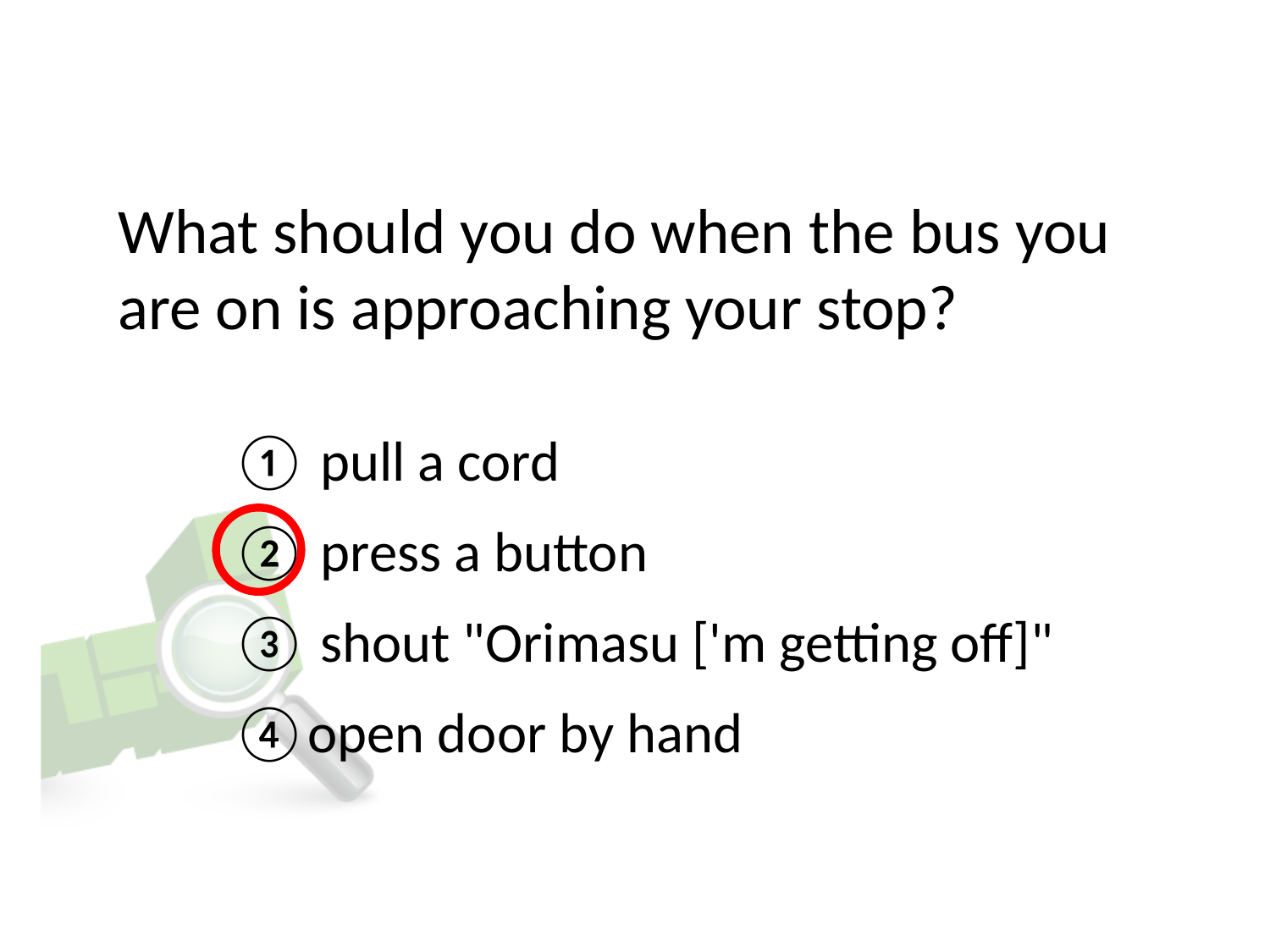

# What should you do when the bus you are on is approaching your stop?
① pull a cord
② press a button
③ shout "Orimasu ['m getting off]"
④open door by hand